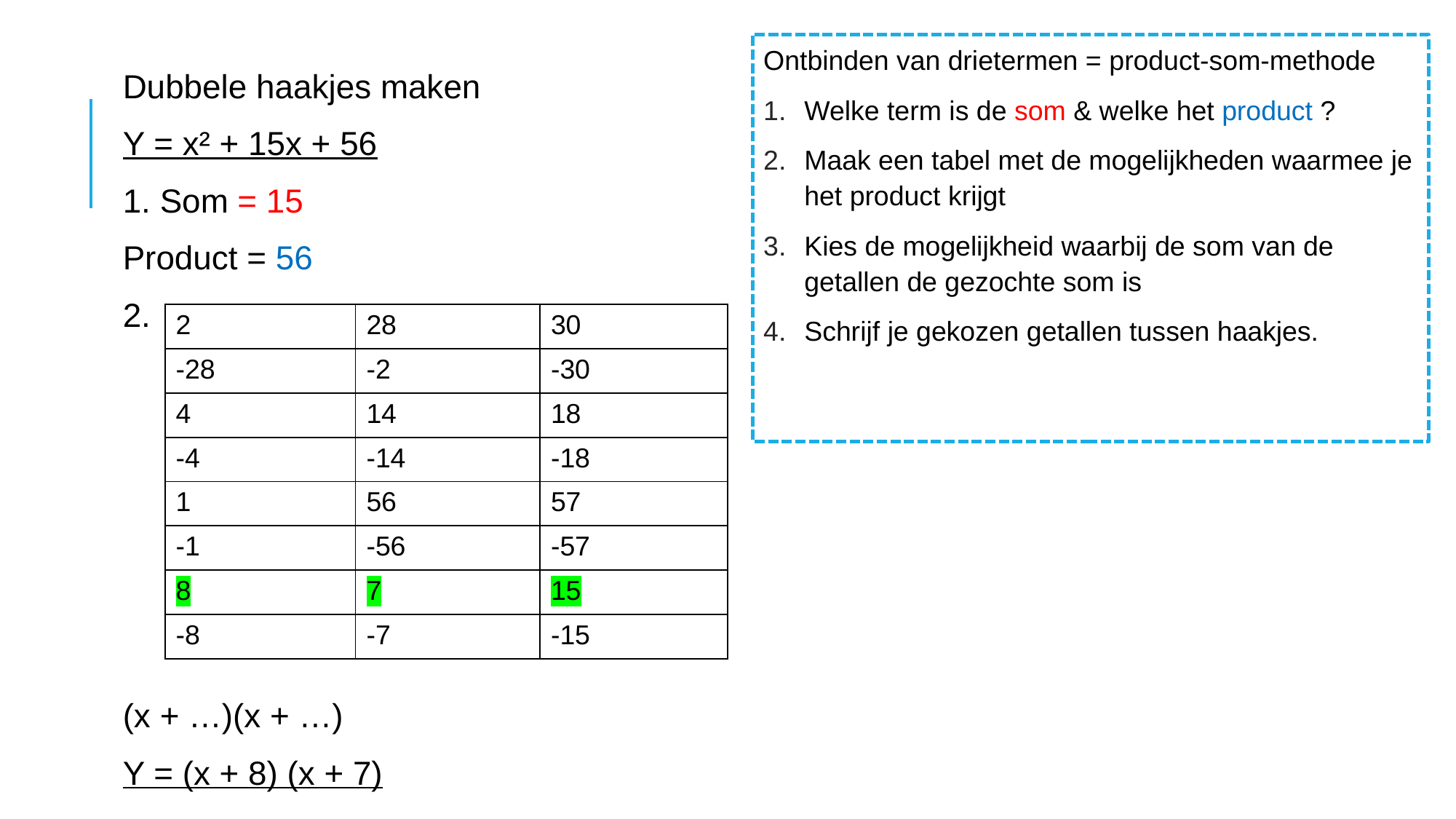

Ontbinden van drietermen = product-som-methode
Welke term is de som & welke het product ?
Maak een tabel met de mogelijkheden waarmee je het product krijgt
Kies de mogelijkheid waarbij de som van de getallen de gezochte som is
Schrijf je gekozen getallen tussen haakjes.

Dubbele haakjes maken
Y = x² + 15x + 56
1. Som = 15
Product = 56
2.

(x + …)(x + …)
Y = (x + 8) (x + 7)
| 2 | 28 | 30 |
| --- | --- | --- |
| -28 | -2 | -30 |
| 4 | 14 | 18 |
| -4 | -14 | -18 |
| 1 | 56 | 57 |
| -1 | -56 | -57 |
| 8 | 7 | 15 |
| -8 | -7 | -15 |